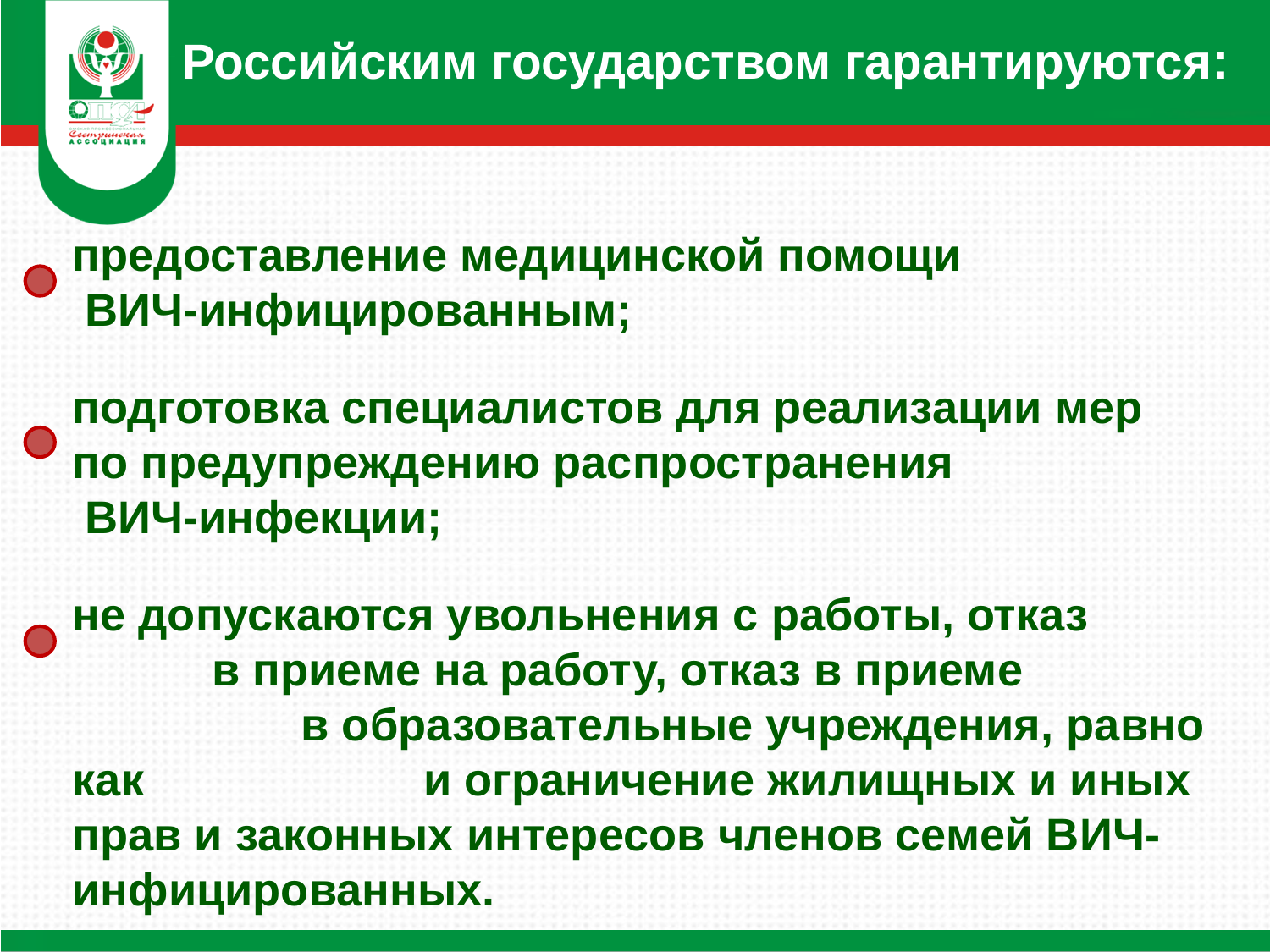

Российским государством гарантируются:
предоставление медицинской помощи                        ВИЧ-инфицированным;
подготовка специалистов для реализации мер     по предупреждению распространения                         ВИЧ-инфекции;
не допускаются увольнения с работы, отказ                        в приеме на работу, отказ в приеме                                    в образовательные учреждения, равно как                      и ограничение жилищных и иных прав и законных интересов членов семей ВИЧ-инфицированных.